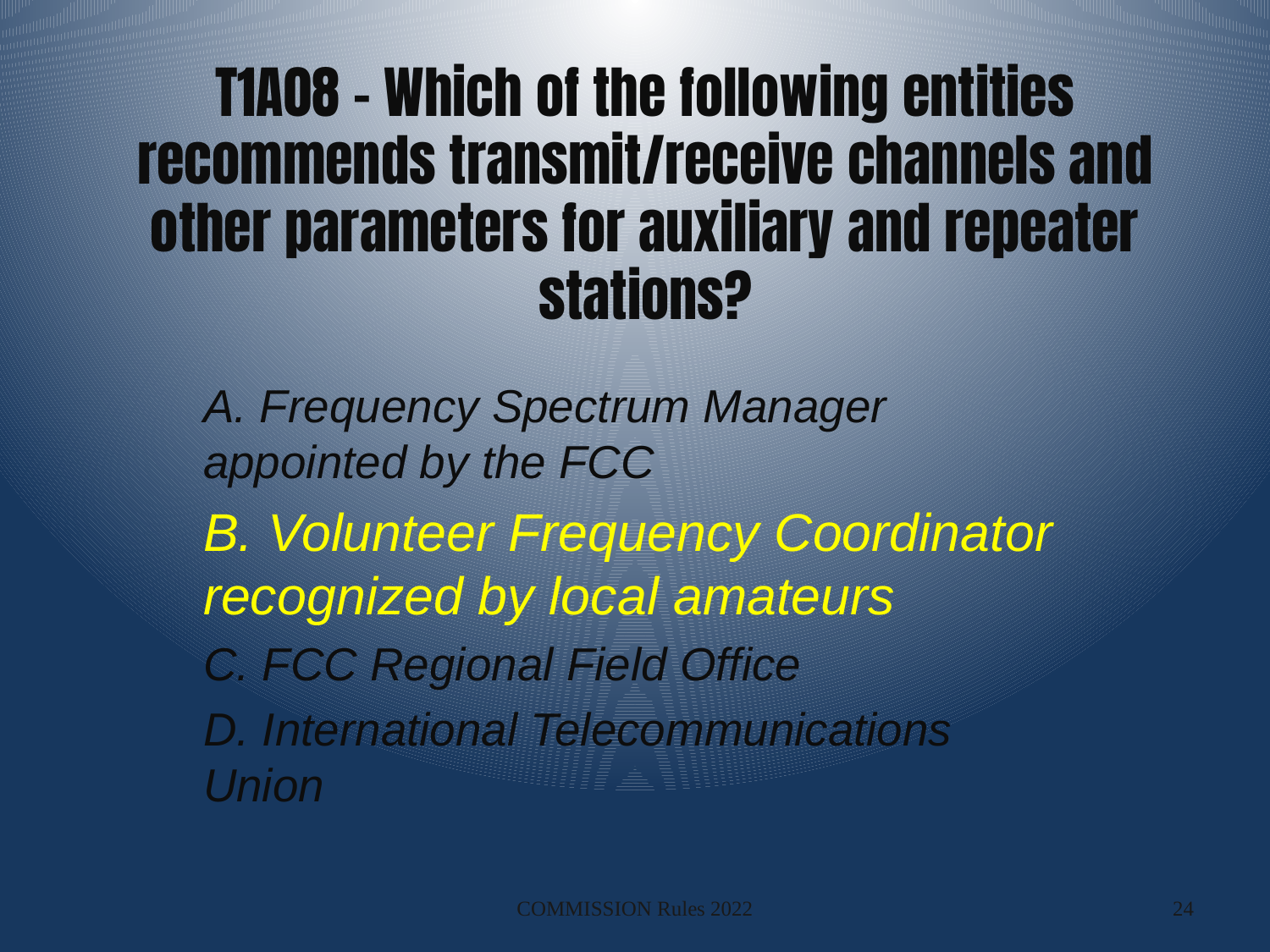

# T1A08 - Which of the following entities recommends transmit/receive channels and other parameters for auxiliary and repeater stations?
A. Frequency Spectrum Manager appointed by the FCC
B. Volunteer Frequency Coordinator recognized by local amateurs
C. FCC Regional Field Office
D. International Telecommunications Union

COMMISSION Rules 2022
24